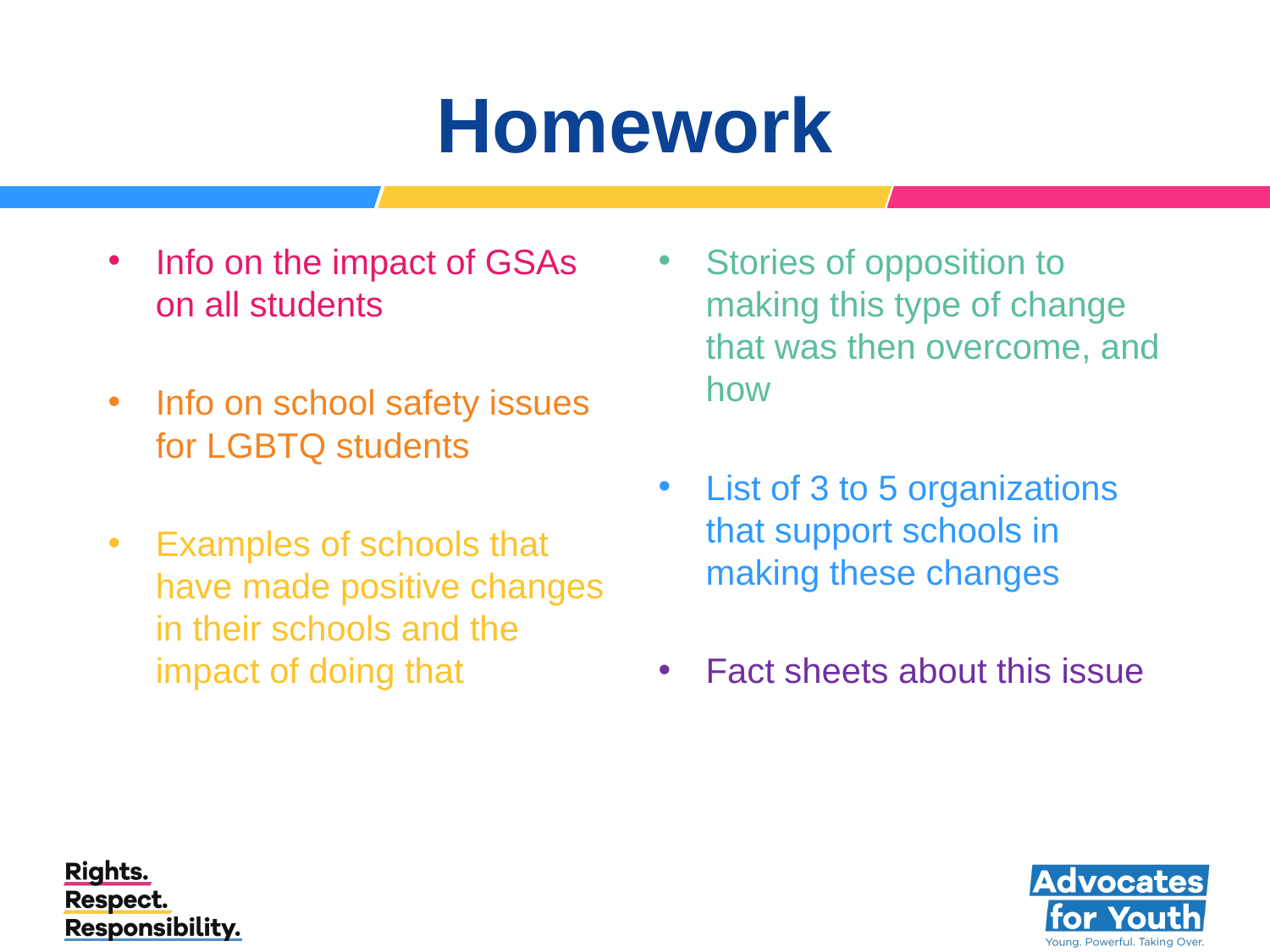

# Homework
Info on the impact of GSAs on all students

Info on school safety issues for LGBTQ students

Examples of schools that have made positive changes in their schools and the impact of doing that

Stories of opposition to making this type of change that was then overcome, and how

List of 3 to 5 organizations that support schools in making these changes

Fact sheets about this issue